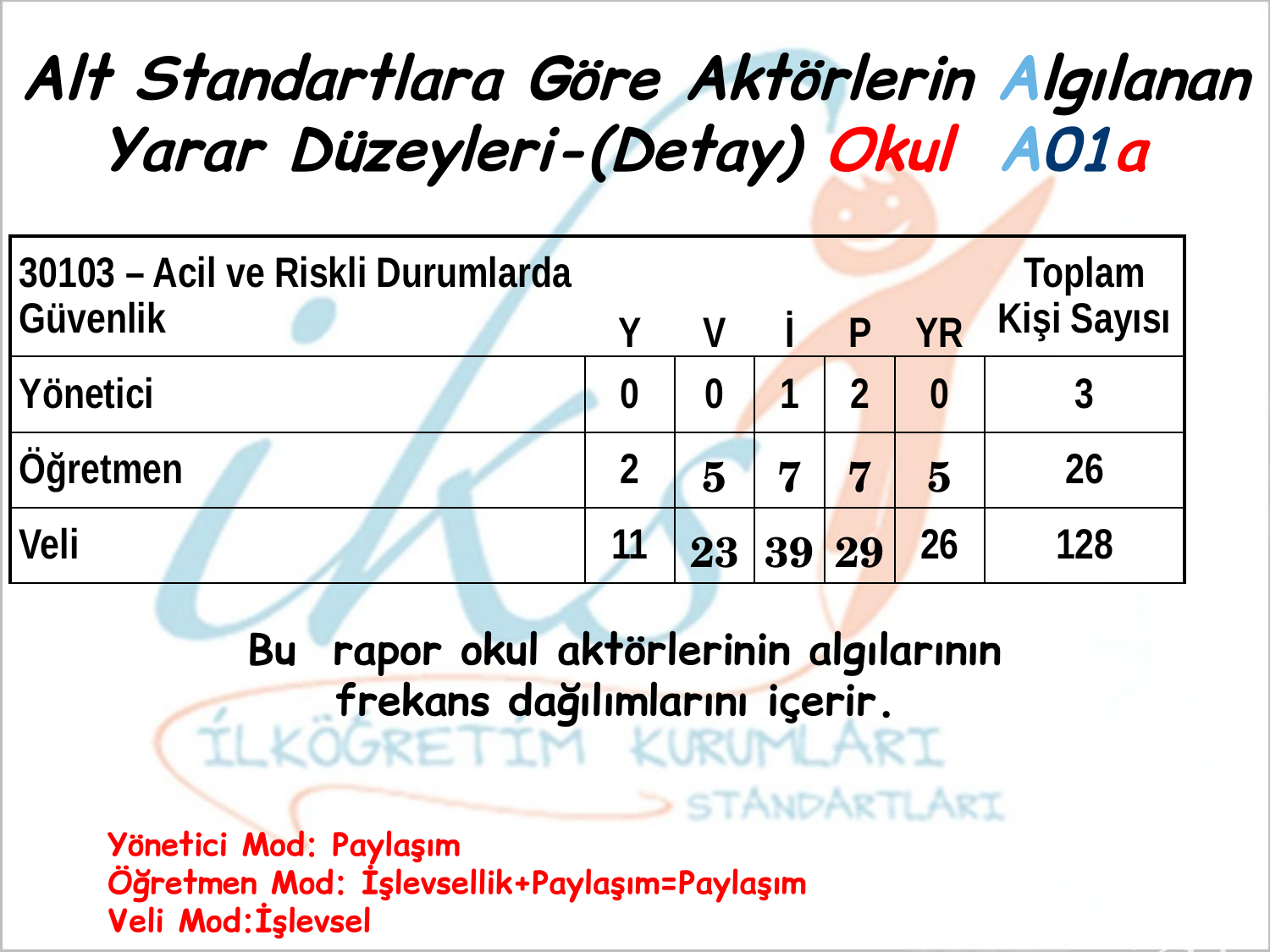

Alt Standartlara Göre Aktörlerin Algılanan Yarar Düzeyleri-(Detay) Okul (A01a)
| 30103 – Acil ve Riskli Durumlarda Güvenlik | Y | V | İ | P | YR | Toplam Kişi Sayısı |
| --- | --- | --- | --- | --- | --- | --- |
| Yönetici | 0 | 0 | 1 | 2 | 0 | 3 |
| Öğretmen | 2 | 5 | 7 | 7 | 5 | 26 |
| Veli | 11 | 23 | 39 | 29 | 26 | 128 |
Bu  rapor okul aktörlerinin algılarının frekans dağılımlarını içerir.
Yönetici Mod: Paylaşım
Öğretmen Mod: İşlevsellik+Paylaşım=Paylaşım
Veli Mod:İşlevsel